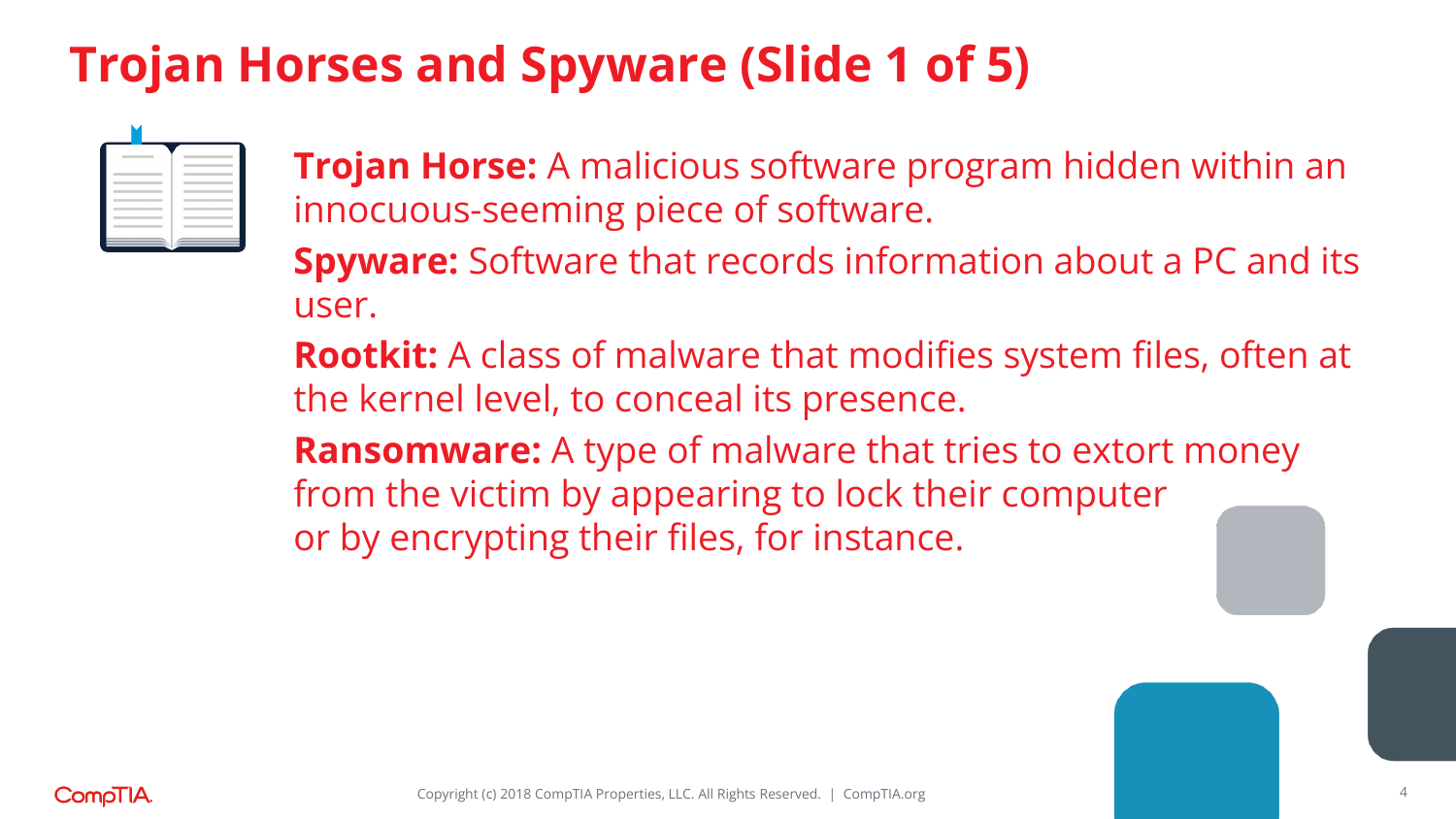

# Trojan Horses and Spyware (Slide 1 of 5)
Trojan Horse: A malicious software program hidden within an innocuous-seeming piece of software.
Spyware: Software that records information about a PC and its user.
Rootkit: A class of malware that modifies system files, often at the kernel level, to conceal its presence.
Ransomware: A type of malware that tries to extort money from the victim by appearing to lock their computer
or by encrypting their files, for instance.
4